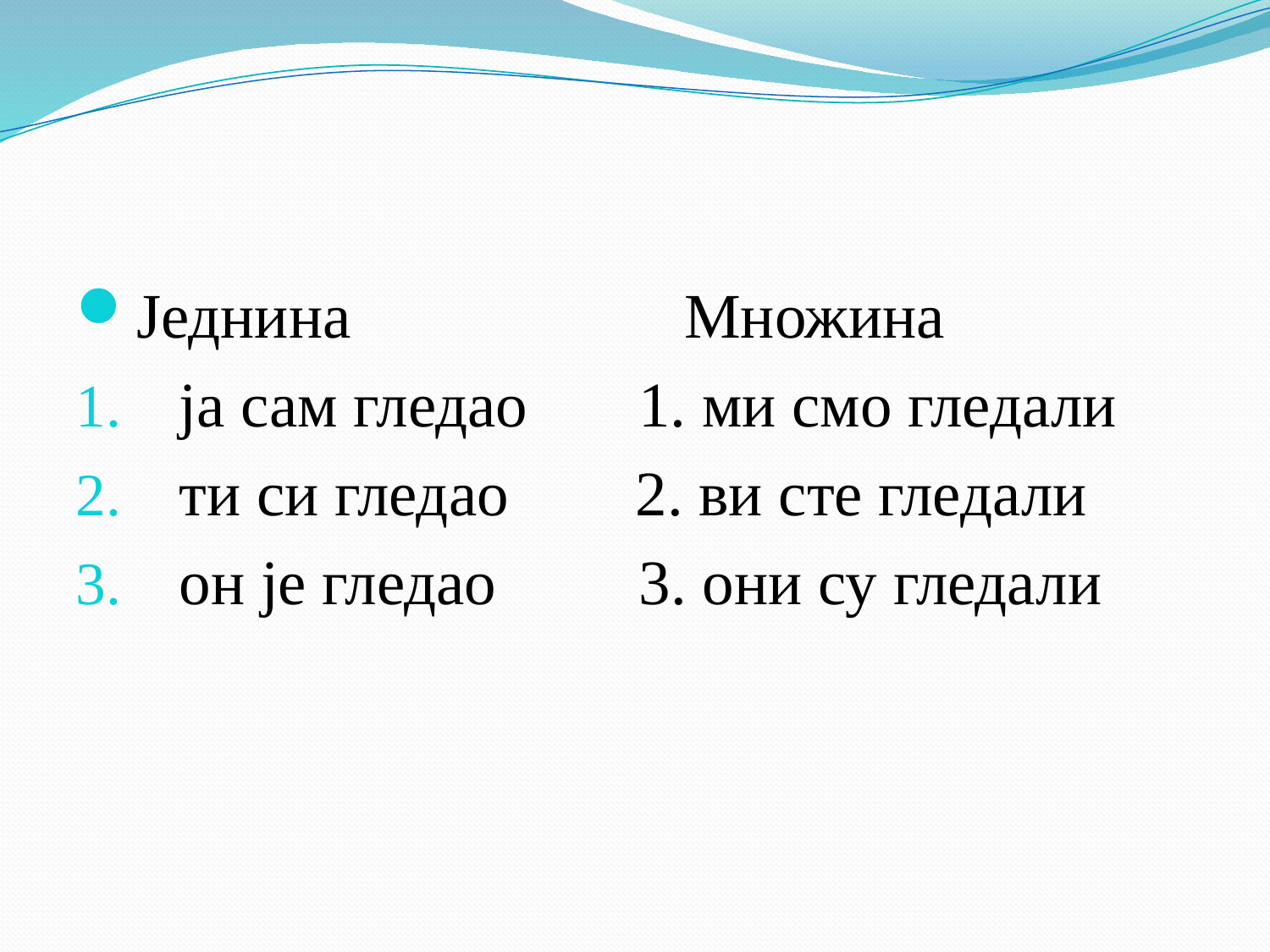

#
Једнина                     Множина
ја сам гледао       1. ми смо гледали
ти си гледао        2. ви сте гледали
он је гледао         3. они су гледали